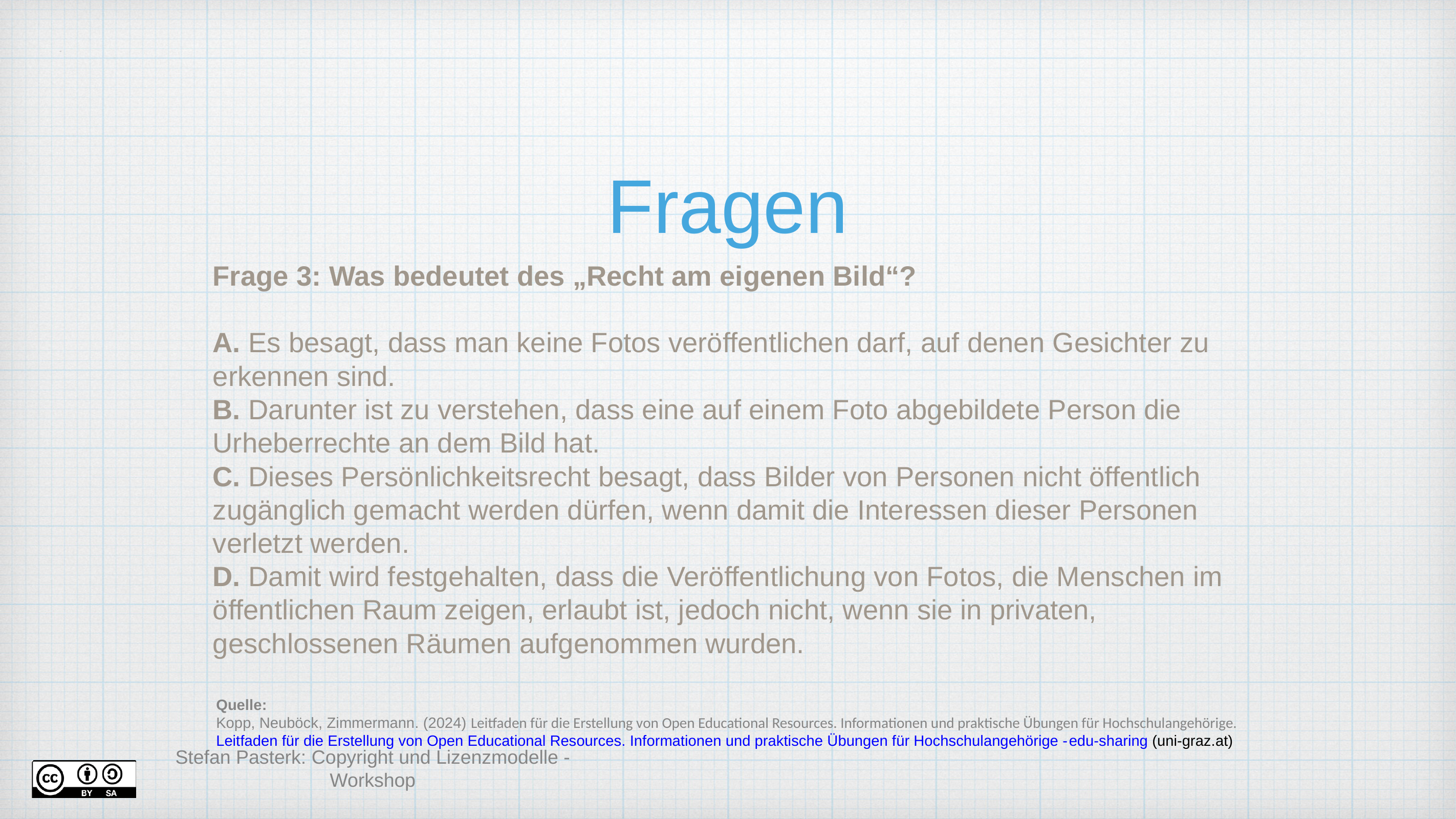

# Fragen
Frage 3: Was bedeutet des „Recht am eigenen Bild“?

A. Es besagt, dass man keine Fotos veröffentlichen darf, auf denen Gesichter zu erkennen sind.
B. Darunter ist zu verstehen, dass eine auf einem Foto abgebildete Person die Urheberrechte an dem Bild hat.
C. Dieses Persönlichkeitsrecht besagt, dass Bilder von Personen nicht öffentlich zugänglich gemacht werden dürfen, wenn damit die Interessen dieser Personen verletzt werden.
D. Damit wird festgehalten, dass die Veröffentlichung von Fotos, die Menschen im öffentlichen Raum zeigen, erlaubt ist, jedoch nicht, wenn sie in privaten, geschlossenen Räumen aufgenommen wurden.
Quelle:
Kopp, Neuböck, Zimmermann. (2024) Leitfaden für die Erstellung von Open Educational Resources. Informationen und praktische Übungen für Hochschulangehörige. Leitfaden für die Erstellung von Open Educational Resources. Informationen und praktische Übungen für Hochschulangehörige -edu-sharing (uni-graz.at)
Stefan Pasterk: Copyright und Lizenzmodelle - Workshop